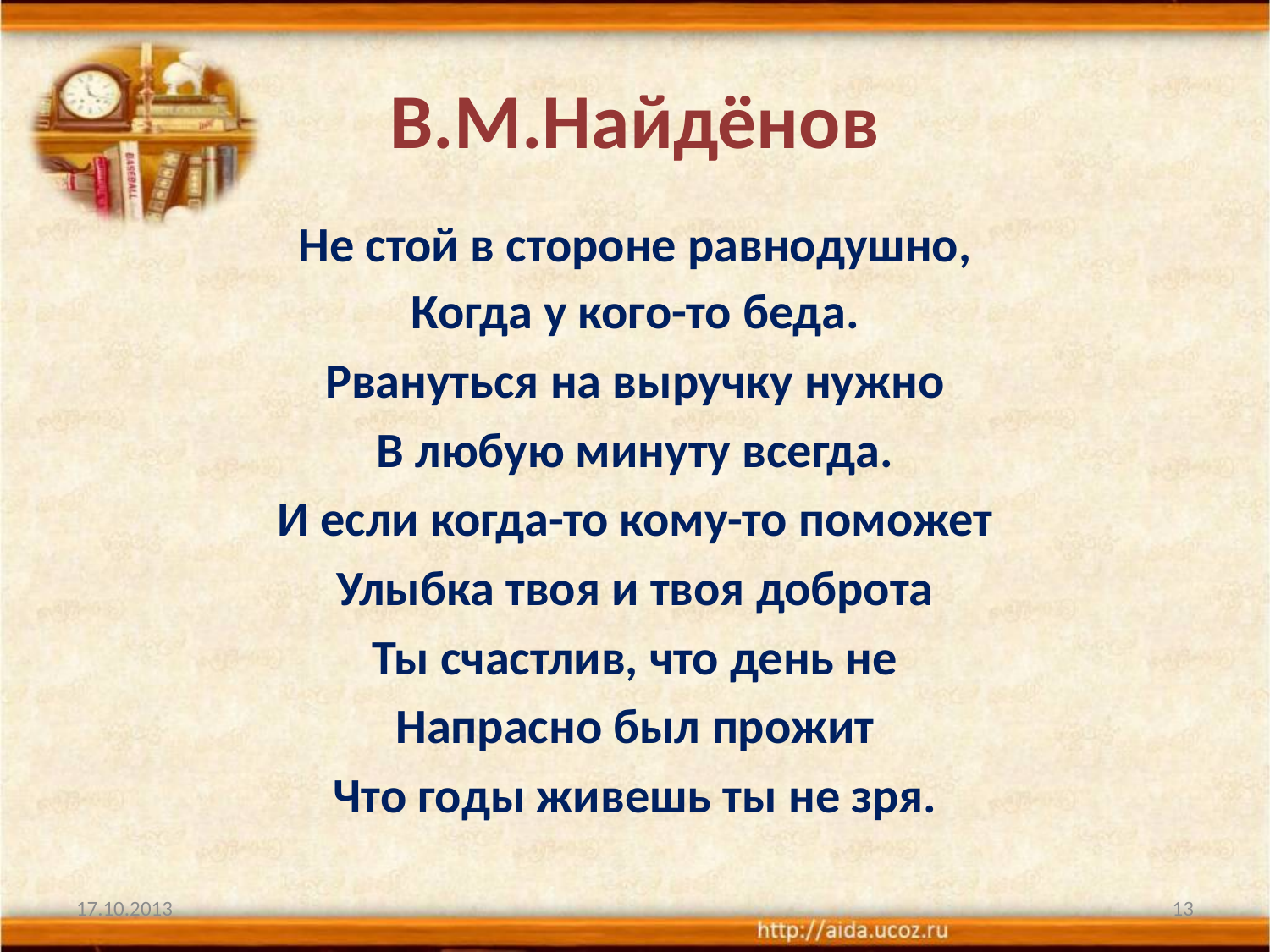

# В.М.Найдёнов
Не стой в стороне равнодушно,
Когда у кого-то беда.
Рвануться на выручку нужно
В любую минуту всегда.
И если когда-то кому-то поможет
Улыбка твоя и твоя доброта
Ты счастлив, что день не
Напрасно был прожит
Что годы живешь ты не зря.

17.10.2013
13